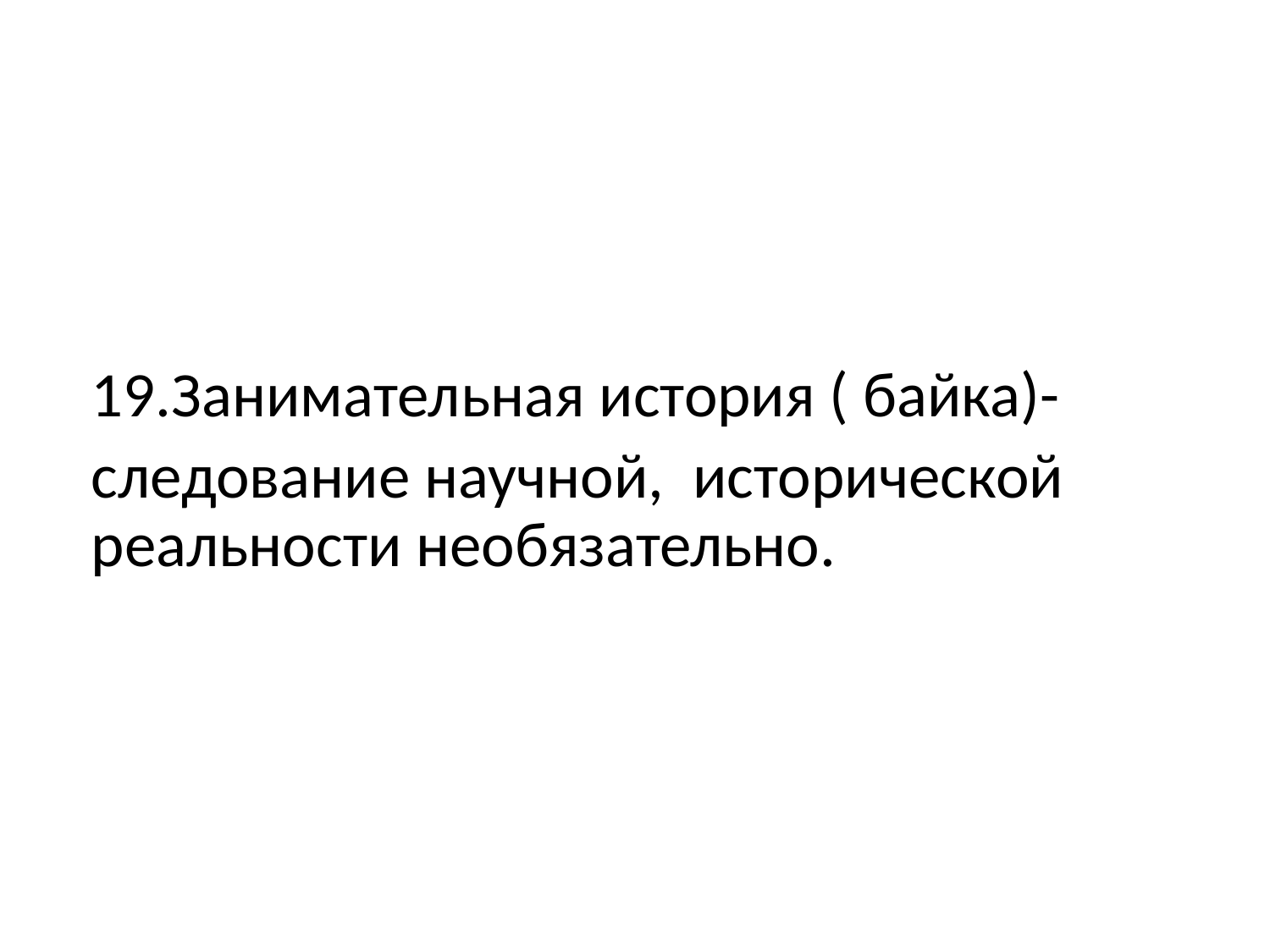

Занимательная история ( байка)-
следование научной,  исторической реальности необязательно.